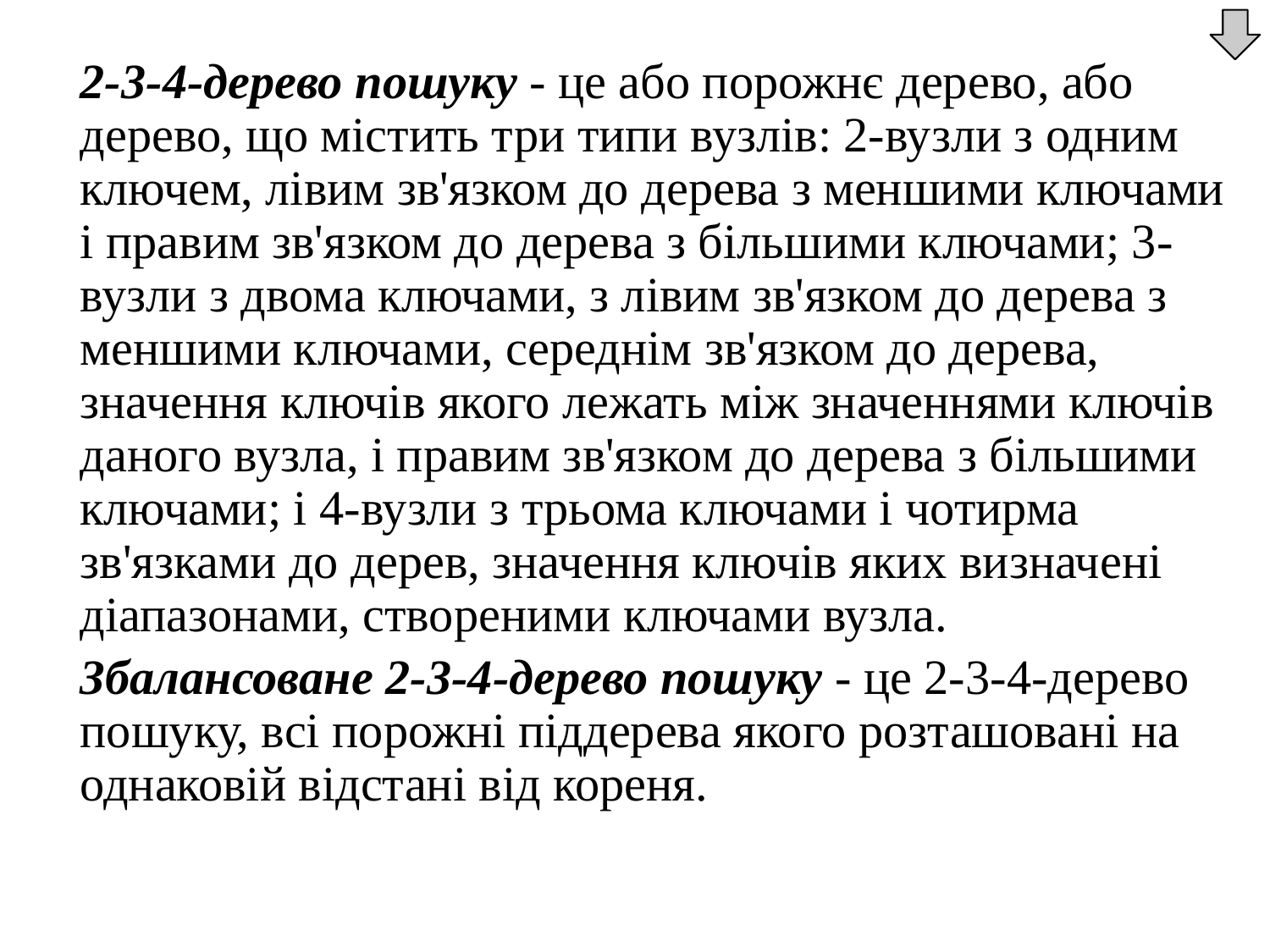

2-3-4-дерево пошуку - це або порожнє дерево, або дерево, що містить три типи вузлів: 2-вузли з одним ключем, лівим зв'язком до дерева з меншими ключами і правим зв'язком до дерева з більшими ключами; 3-вузли з двома ключами, з лівим зв'язком до дерева з меншими ключами, середнім зв'язком до дерева, значення ключів якого лежать між значеннями ключів даного вузла, і правим зв'язком до дерева з більшими ключами; і 4-вузли з трьома ключами і чотирма зв'язками до дерев, значення ключів яких визначені діапазонами, створеними ключами вузла.
Збалансоване 2-3-4-дерево пошуку - це 2-3-4-дерево пошуку, всі порожні піддерева якого розташовані на однаковій відстані від кореня.